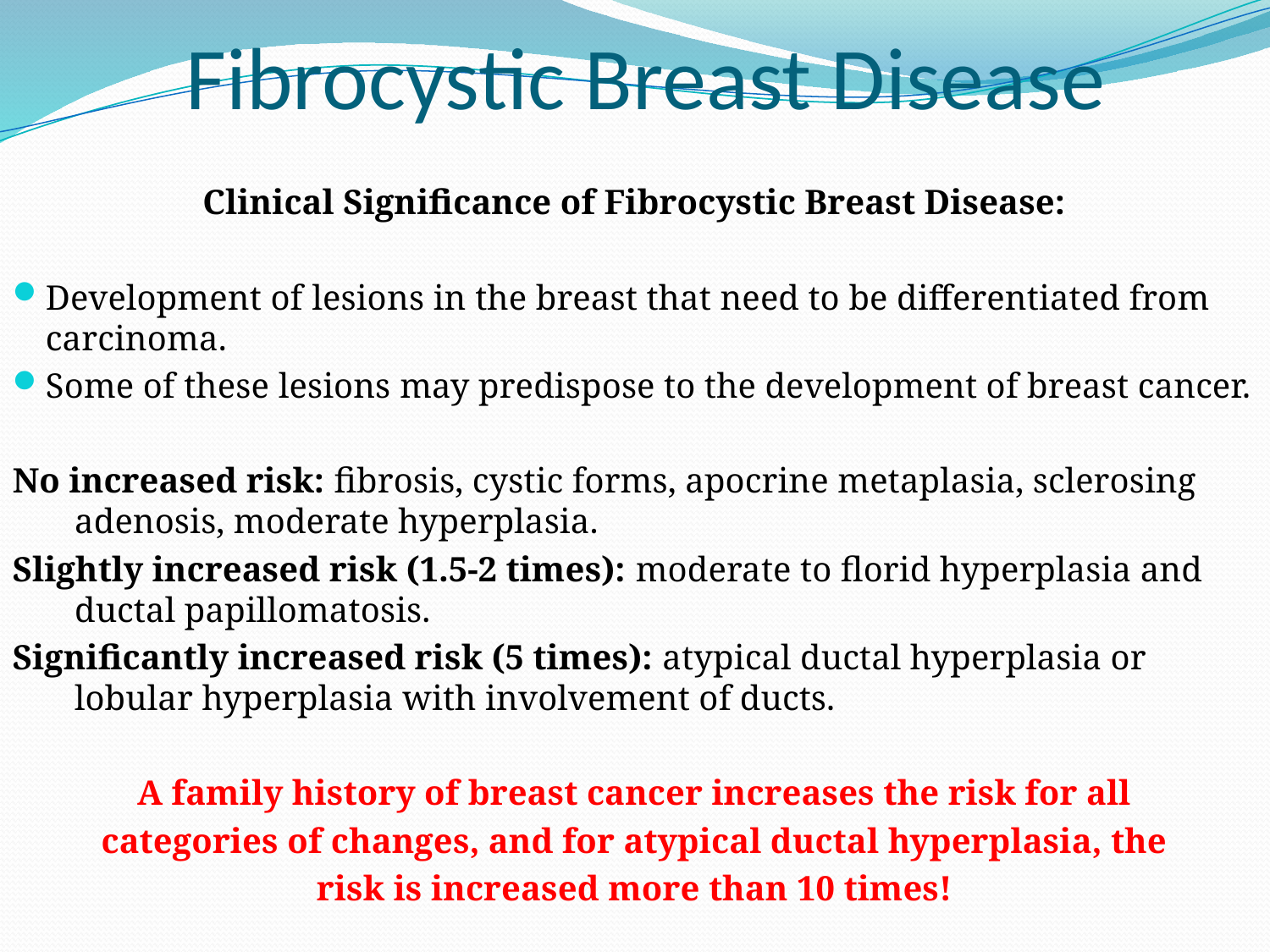

# Fibrocystic Breast Disease

Clinical Significance of Fibrocystic Breast Disease:

Development of lesions in the breast that need to be differentiated from carcinoma.
Some of these lesions may predispose to the development of breast cancer.

No increased risk: fibrosis, cystic forms, apocrine metaplasia, sclerosing adenosis, moderate hyperplasia.
Slightly increased risk (1.5-2 times): moderate to florid hyperplasia and ductal papillomatosis.
Significantly increased risk (5 times): atypical ductal hyperplasia or lobular hyperplasia with involvement of ducts.

A family history of breast cancer increases the risk for all
categories of changes, and for atypical ductal hyperplasia, the
risk is increased more than 10 times!